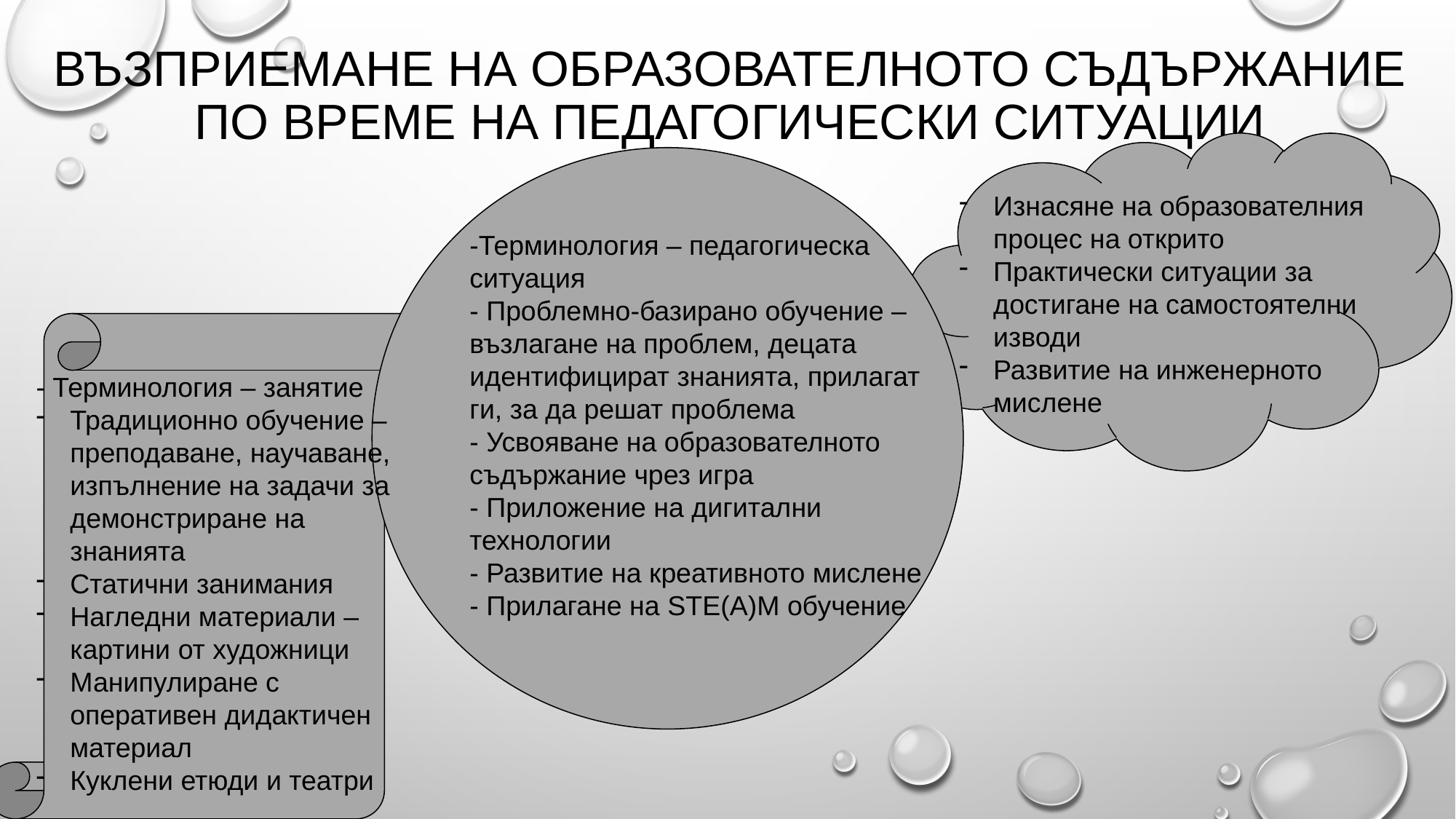

# възприемане на образователното съдържание по време на педагогически ситуации

Изнасяне на образователния процес на открито
Практически ситуации за достигане на самостоятелни изводи
Развитие на инженерното мислене
-Терминология – педагогическа ситуация
- Проблемно-базирано обучение – възлагане на проблем, децата идентифицират знанията, прилагат ги, за да решат проблема
- Усвояване на образователното съдържание чрез игра
- Приложение на дигитални технологии
- Развитие на креативното мислене
- Прилагане на STE(A)M обучение

- Терминология – занятие
Традиционно обучение – преподаване, научаване, изпълнение на задачи за демонстриране на знанията
Статични занимания
Нагледни материали – картини от художници
Манипулиране с оперативен дидактичен материал
Куклени етюди и театри